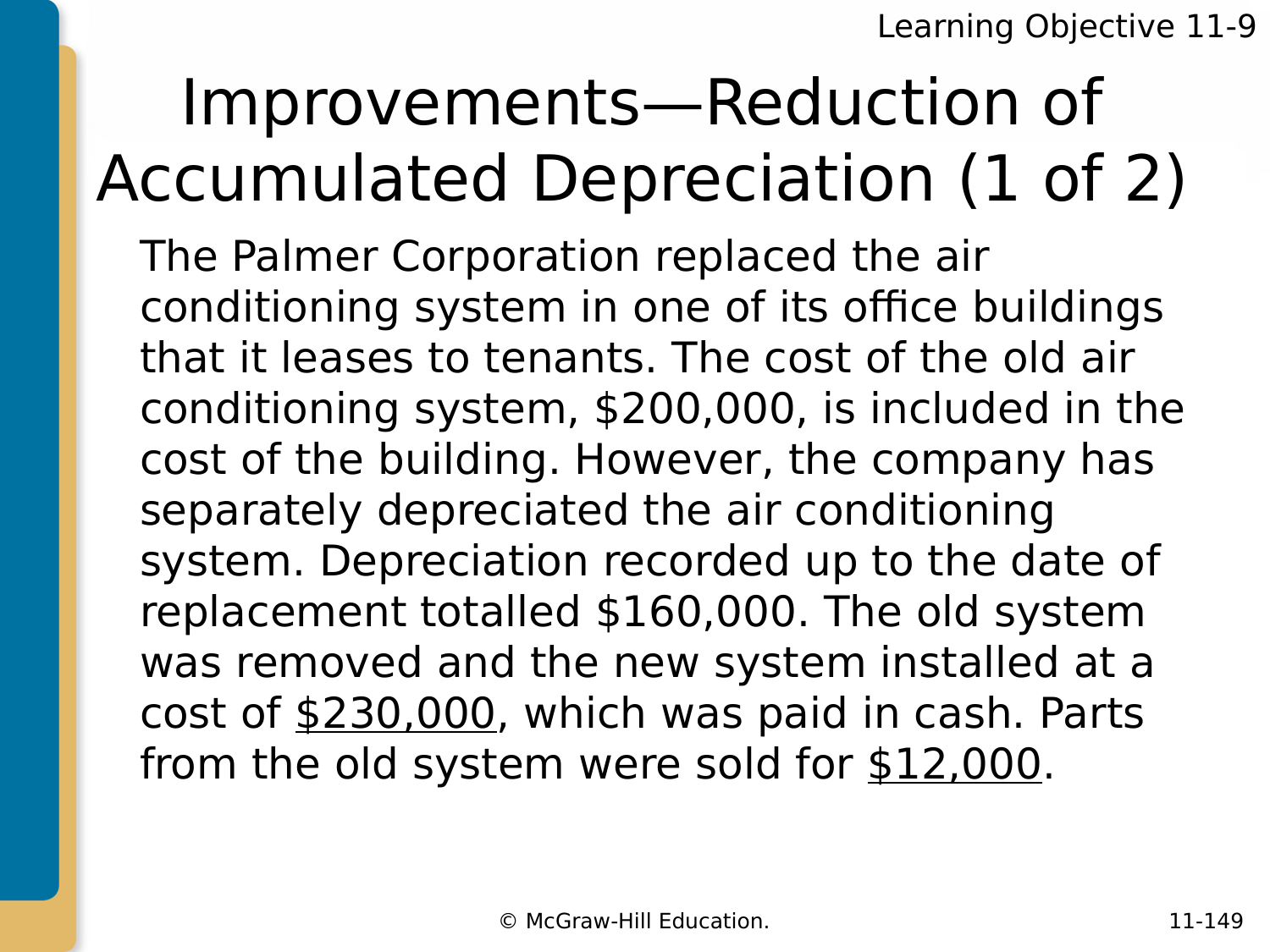

Learning Objective 11-9
# Improvements—Reduction of Accumulated Depreciation (1 of 2)
The Palmer Corporation replaced the air conditioning system in one of its office buildings that it leases to tenants. The cost of the old air conditioning system, $200,000, is included in the cost of the building. However, the company has separately depreciated the air conditioning system. Depreciation recorded up to the date of replacement totalled $160,000. The old system was removed and the new system installed at a cost of $230,000, which was paid in cash. Parts from the old system were sold for $12,000.